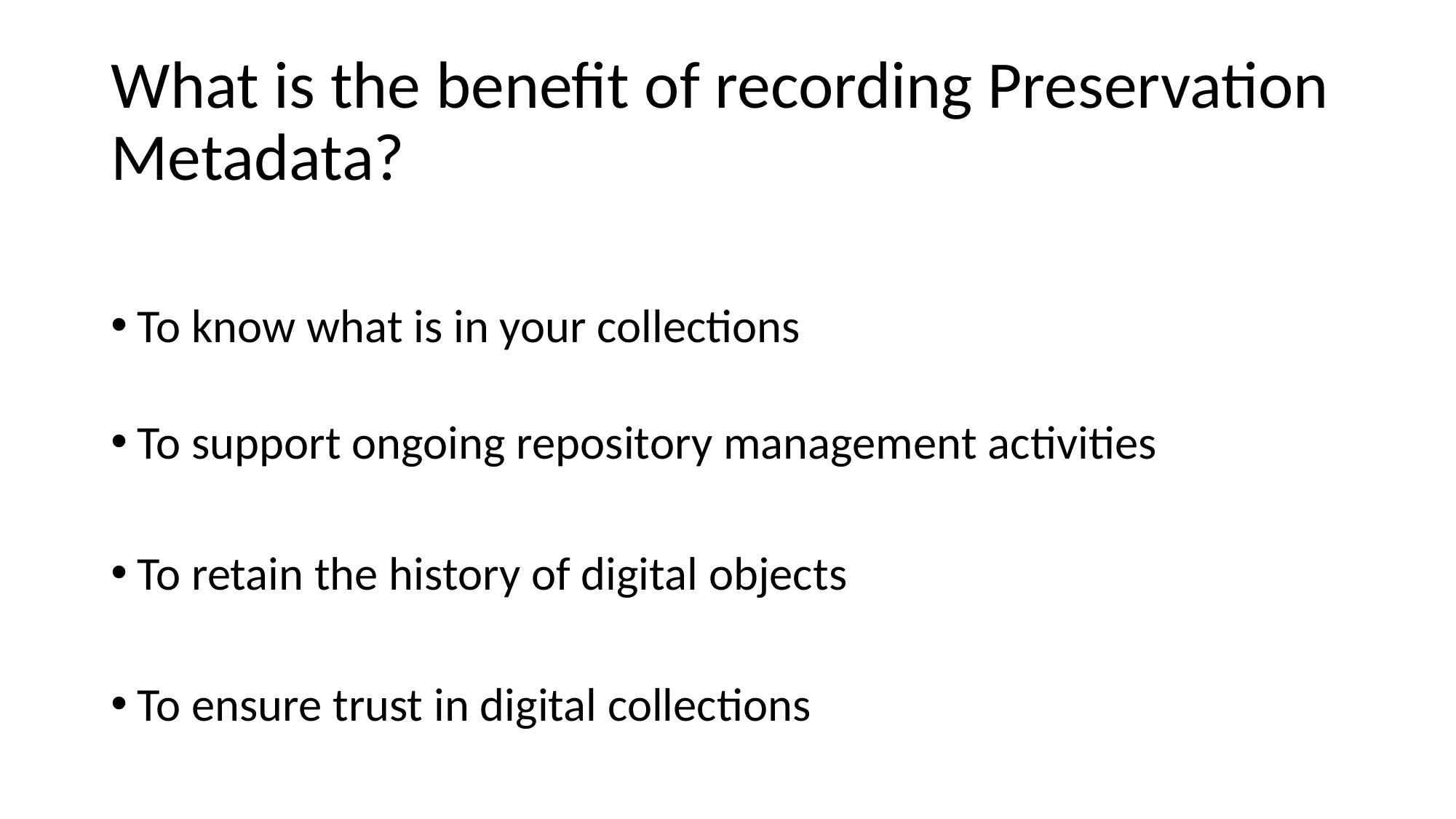

# What is the benefit of recording Preservation Metadata?

To know what is in your collections
To support ongoing repository management activities

To retain the history of digital objects

To ensure trust in digital collections